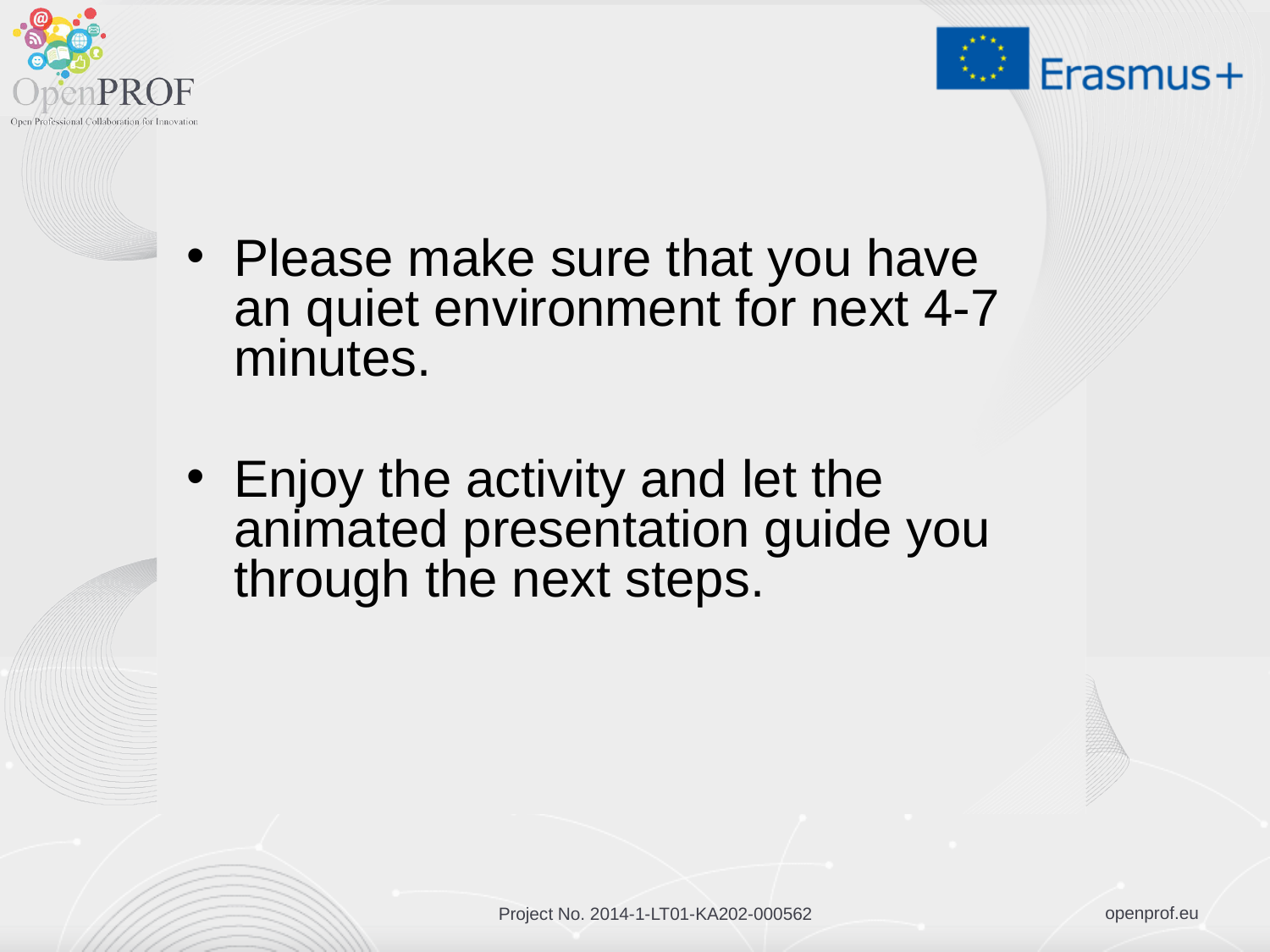

Please make sure that you have an quiet environment for next 4-7 minutes.

Enjoy the activity and let the animated presentation guide you through the next steps.